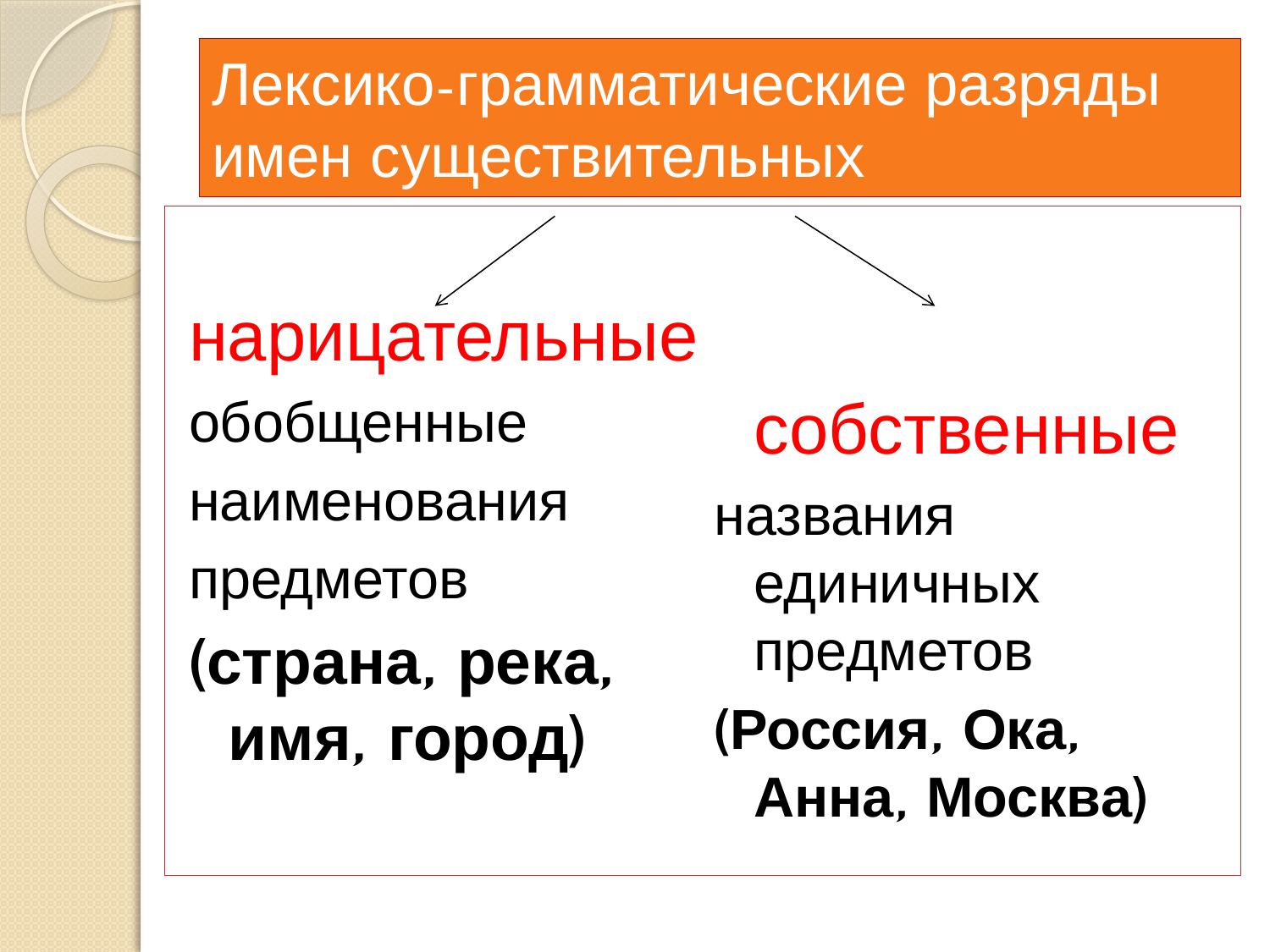

# Лексико-грамматические разряды имен существительных

нарицательные
обобщенные
наименования
предметов
(страна, река, имя, город)

      собственные
названия единичных предметов
(Россия, Ока, Анна, Москва)